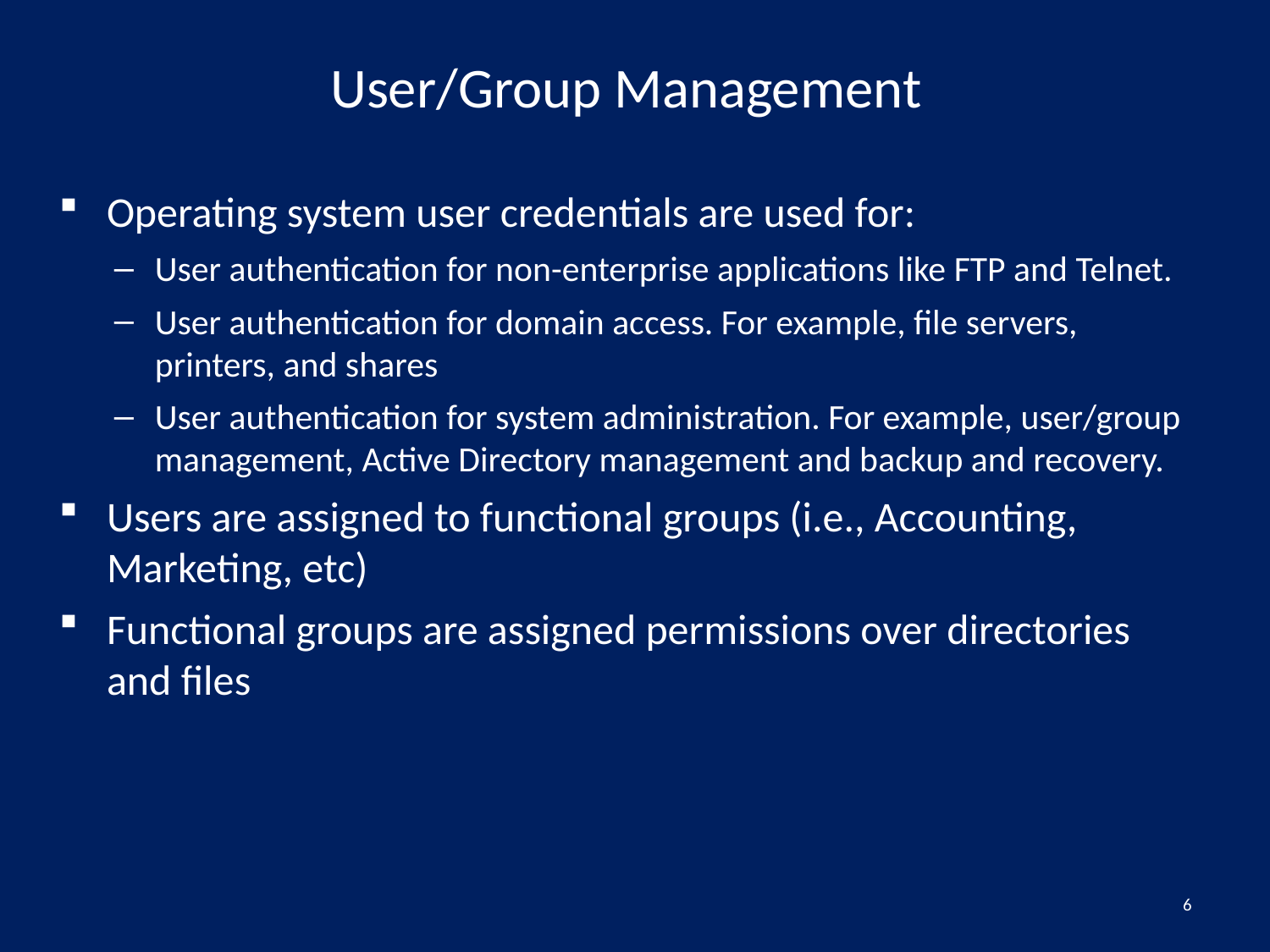

# User/Group Management
Operating system user credentials are used for:
User authentication for non-enterprise applications like FTP and Telnet.
User authentication for domain access. For example, file servers, printers, and shares
User authentication for system administration. For example, user/group management, Active Directory management and backup and recovery.
Users are assigned to functional groups (i.e., Accounting, Marketing, etc)
Functional groups are assigned permissions over directories and files